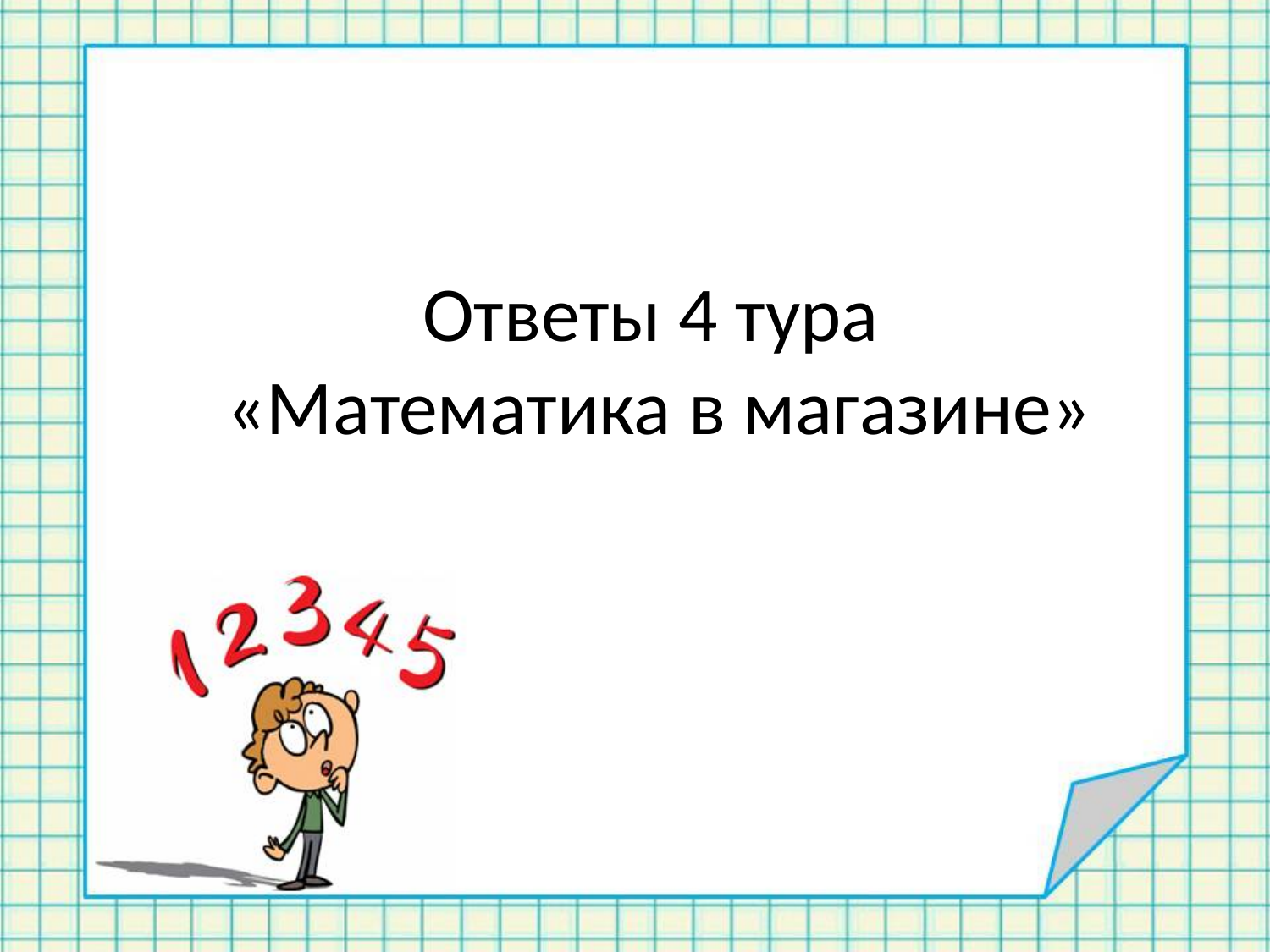

# Ответы 4 тура «Математика в магазине»